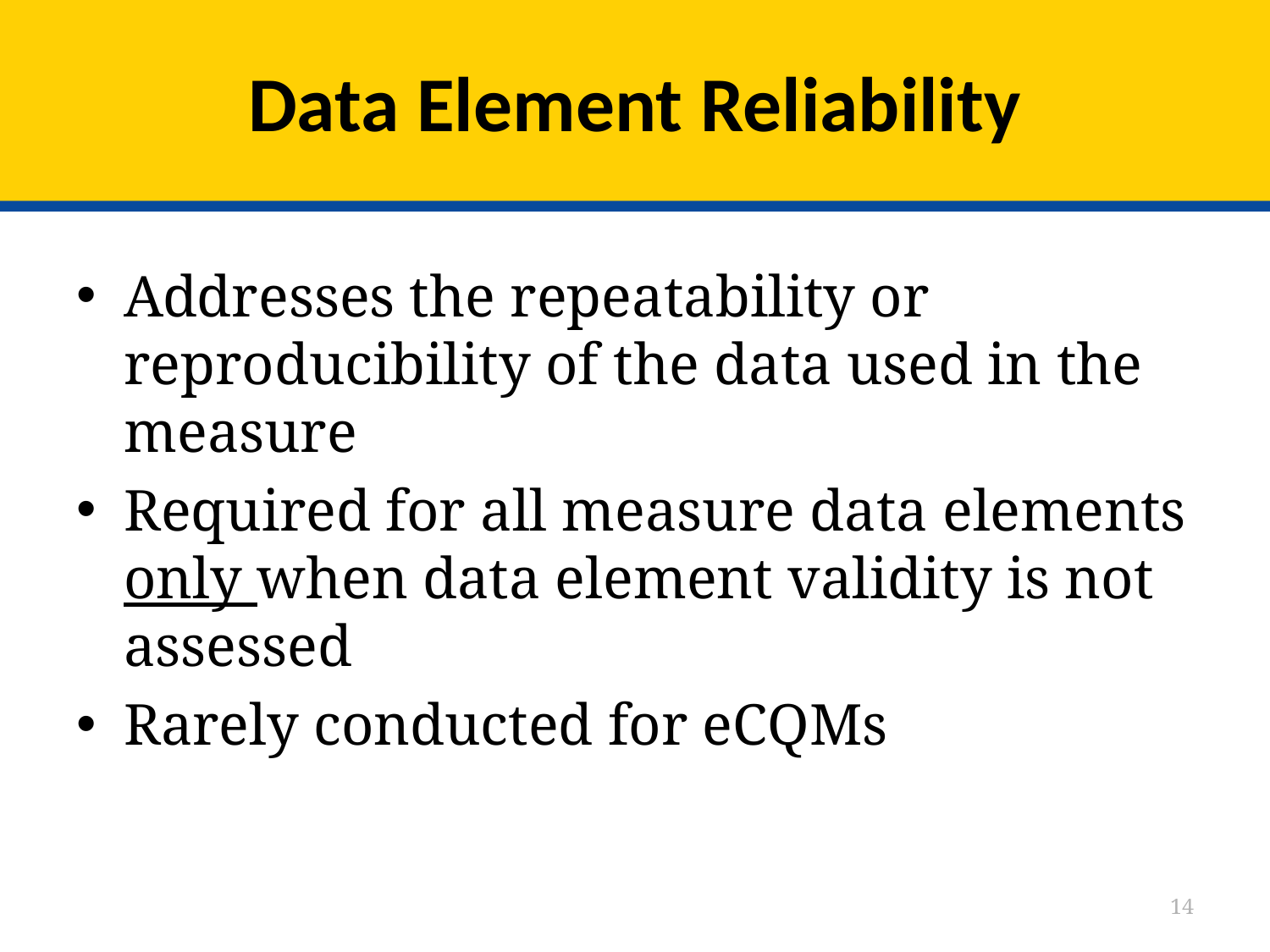

# Data Element Reliability
Addresses the repeatability or reproducibility of the data used in the measure
Required for all measure data elements only when data element validity is not assessed
Rarely conducted for eCQMs
14